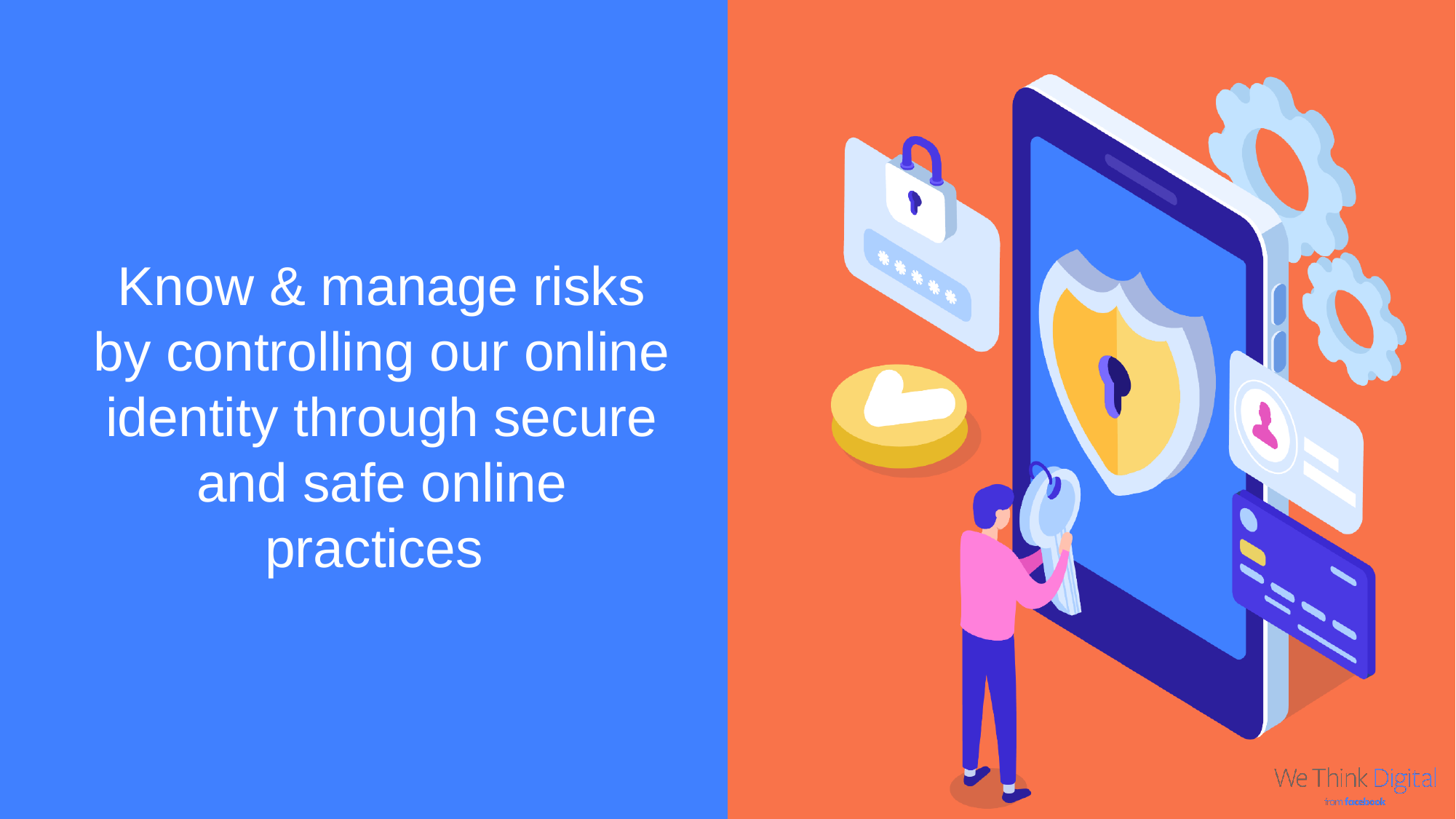

Know & manage risks by controlling our online identity through secure and safe online practices